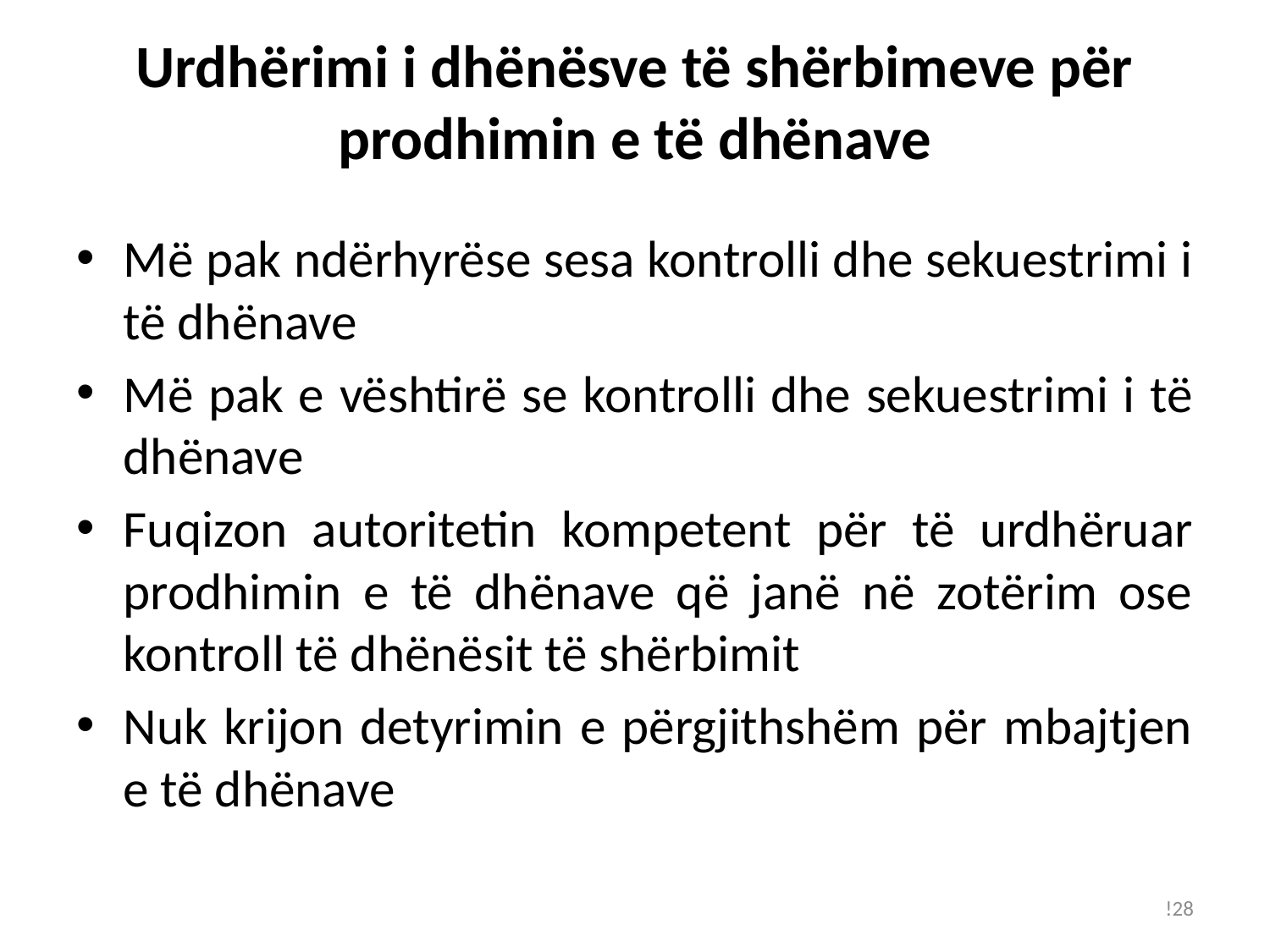

# Urdhërimi i dhënësve të shërbimeve për prodhimin e të dhënave
Më pak ndërhyrëse sesa kontrolli dhe sekuestrimi i të dhënave
Më pak e vështirë se kontrolli dhe sekuestrimi i të dhënave
Fuqizon autoritetin kompetent për të urdhëruar prodhimin e të dhënave që janë në zotërim ose kontroll të dhënësit të shërbimit
Nuk krijon detyrimin e përgjithshëm për mbajtjen e të dhënave

!28